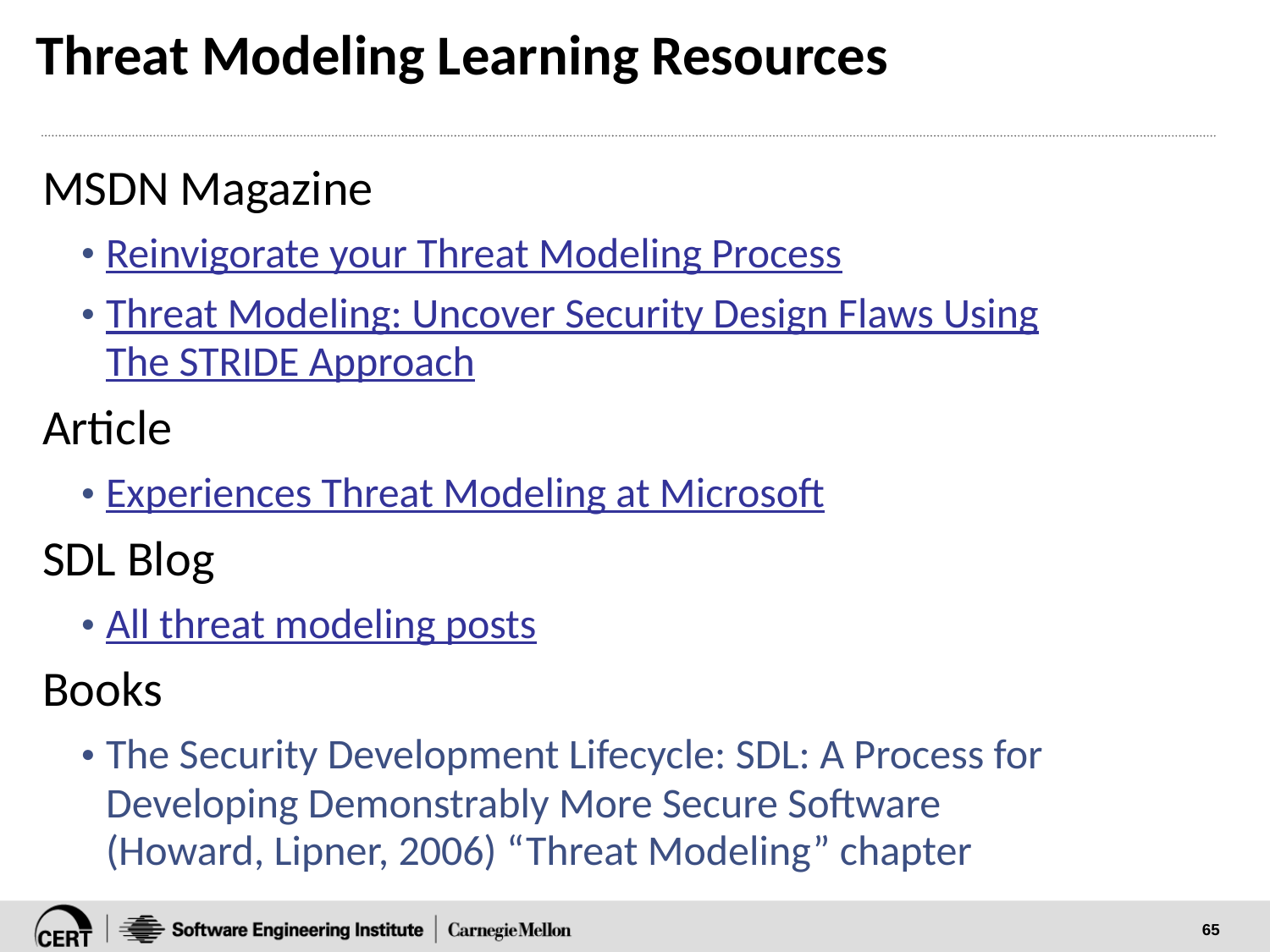

# Threat Modeling Learning Resources
MSDN Magazine
Reinvigorate your Threat Modeling Process
Threat Modeling: Uncover Security Design Flaws Using
The STRIDE Approach
Article
Experiences Threat Modeling at Microsoft
SDL Blog
All threat modeling posts
Books
The Security Development Lifecycle: SDL: A Process for Developing Demonstrably More Secure Software
(Howard, Lipner, 2006) “Threat Modeling” chapter